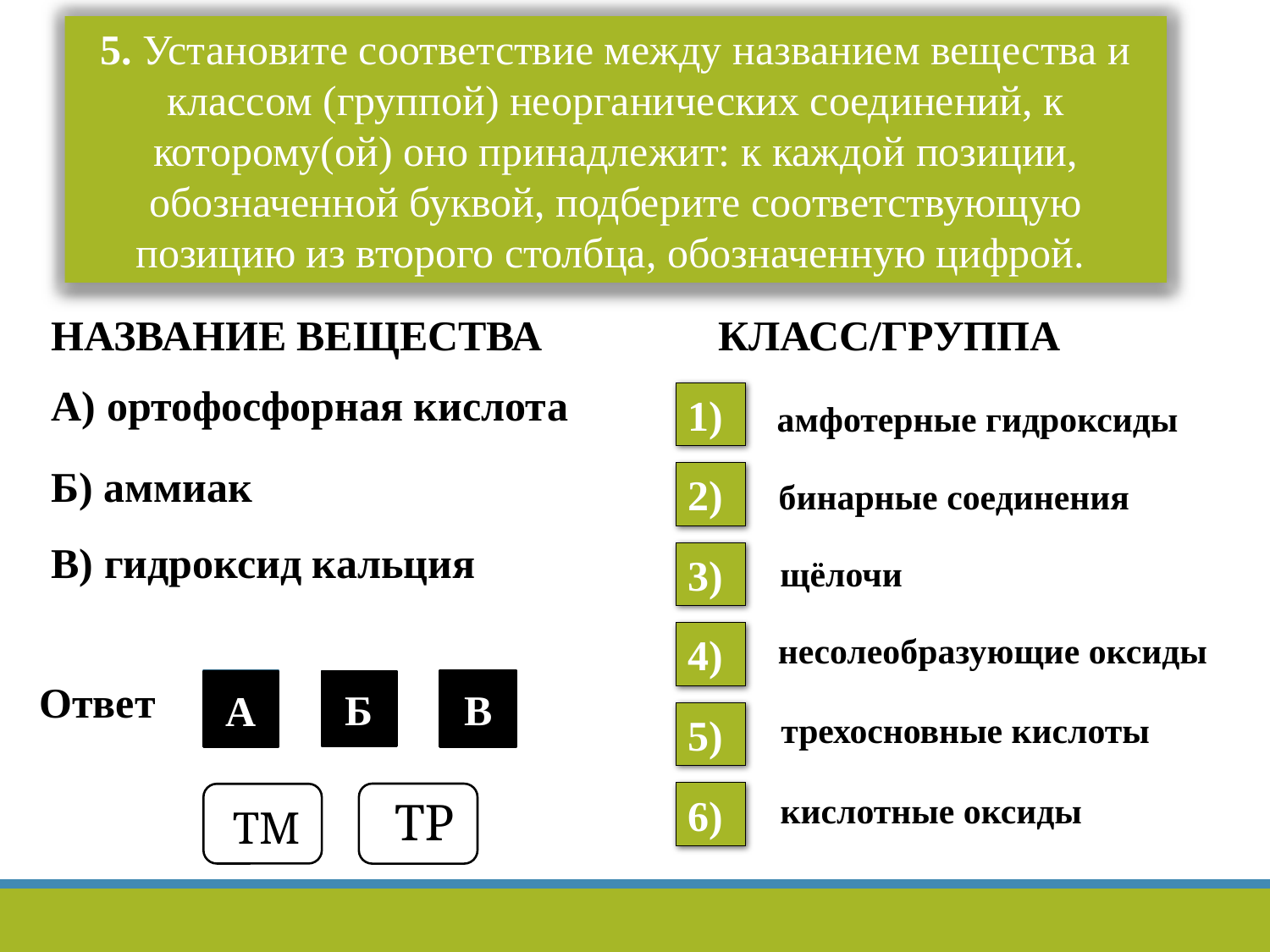

5. Установите соответствие между названием вещества и классом (группой) неорганических соединений, к которому(ой) оно принадлежит: к каждой позиции, обозначенной буквой, подберите соответствующую позицию из второго столбца, обозначенную цифрой.
НАЗВАНИЕ ВЕЩЕСТВА	               КЛАСС/ГРУППА
А) ортофосфорная кислота

Б) аммиак
В) гидроксид кальция
1)
амфотерные гидроксиды
2)
бинарные соединения
3)
щёлочи
4)
несолеобразующие оксиды
   Ответ
5
В
2
Б
3
А
трехосновные кислоты
5)
6)
кислотные оксиды
ТР
ТМ